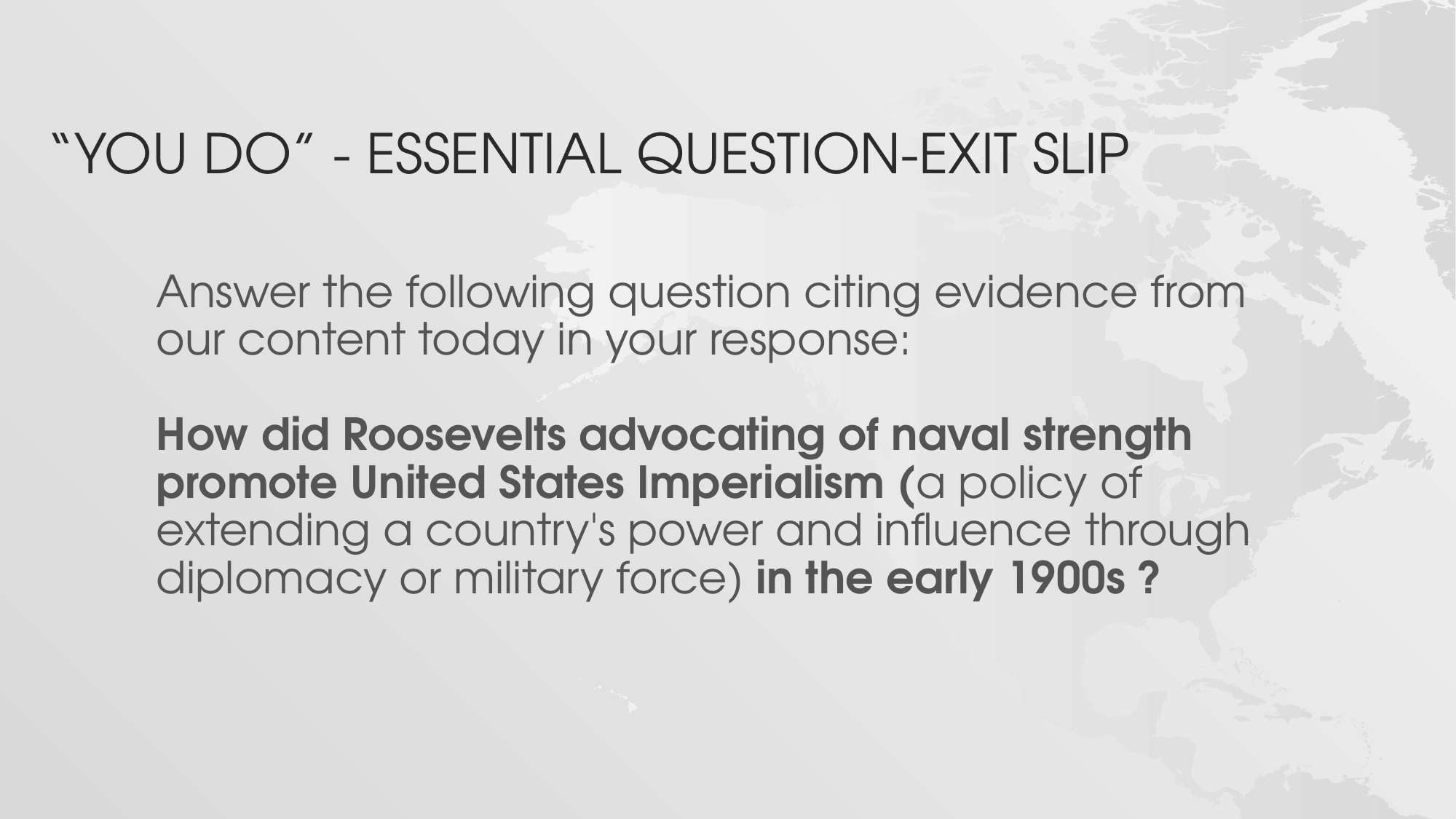

# “You Do” - ESSENTIAL QUESTION-EXIT SLIP
Answer the following question citing evidence from our content today in your response:

How did Roosevelts advocating of naval strength promote United States Imperialism (a policy of extending a country's power and influence through diplomacy or military force) in the early 1900s ?